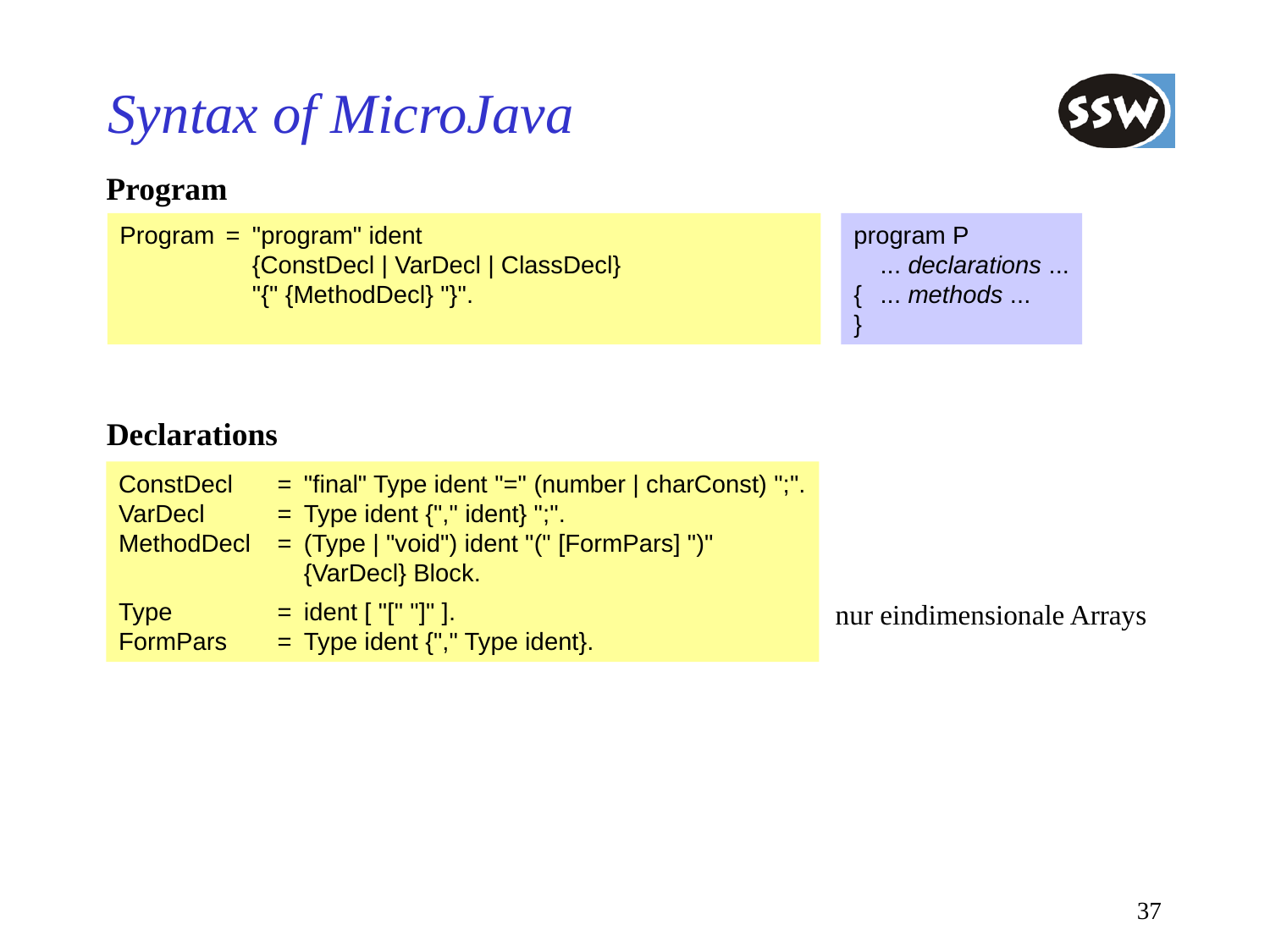

# Syntax of MicroJava
Program
Program	=	"program" ident
		{ConstDecl | VarDecl | ClassDecl}
		"{" {MethodDecl} "}".

program P
	... declarations ...
{	... methods ...
}
Declarations
ConstDecl	=	"final" Type ident "=" (number | charConst) ";".
VarDecl	=	Type ident {"," ident} ";".
MethodDecl	=	(Type | "void") ident "(" [FormPars] ")"
		{VarDecl} Block.
Type	=	ident [ "[" "]" ].
FormPars	=	Type ident {"," Type ident}.
nur eindimensionale Arrays
37